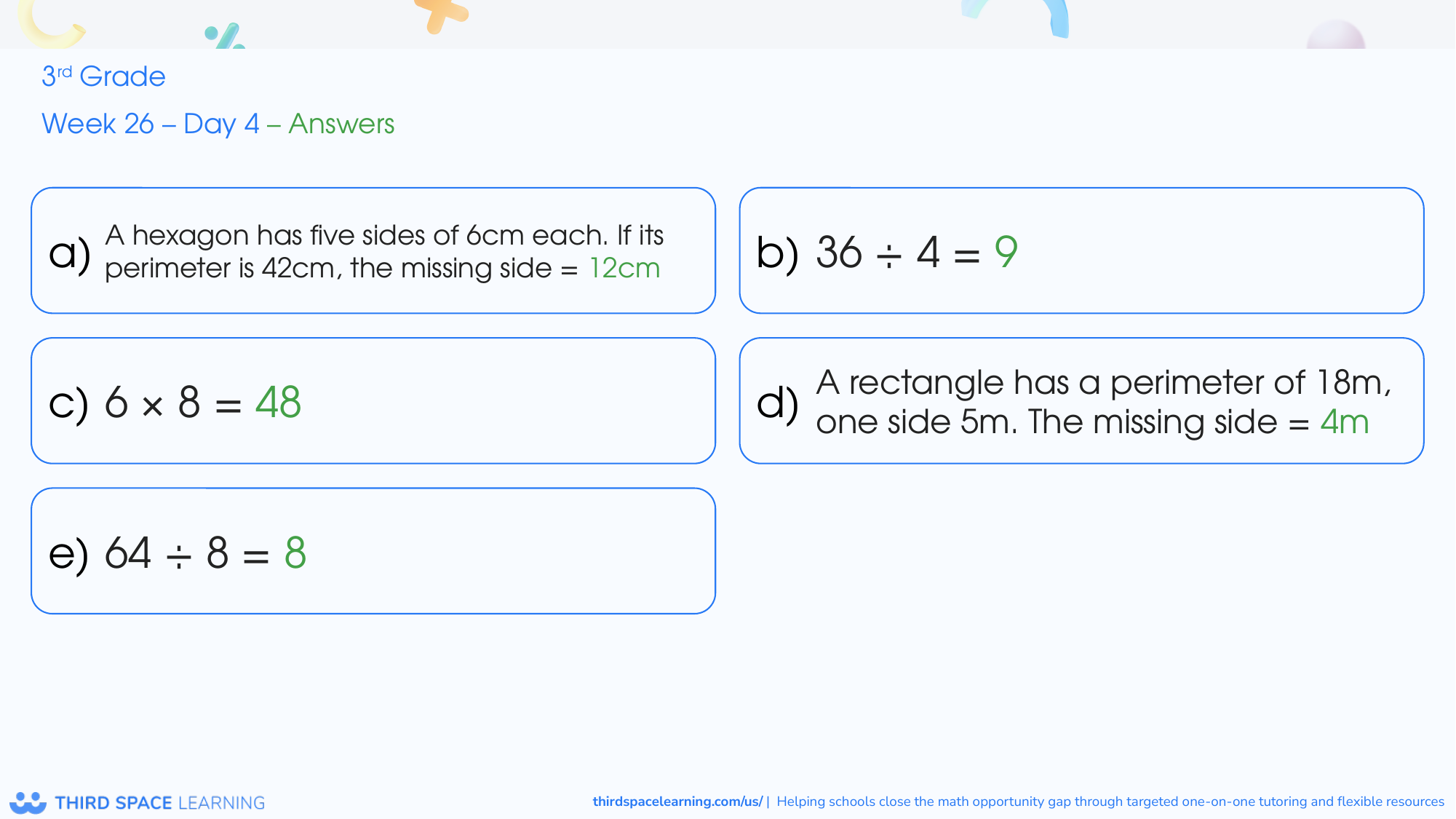

3rd Grade
Week 26 – Day 4 – Answers
A hexagon has five sides of 6cm each. If its perimeter is 42cm, the missing side = 12cm
36 ÷ 4 = 9
6 × 8 = 48
A rectangle has a perimeter of 18m, one side 5m. The missing side = 4m
64 ÷ 8 = 8